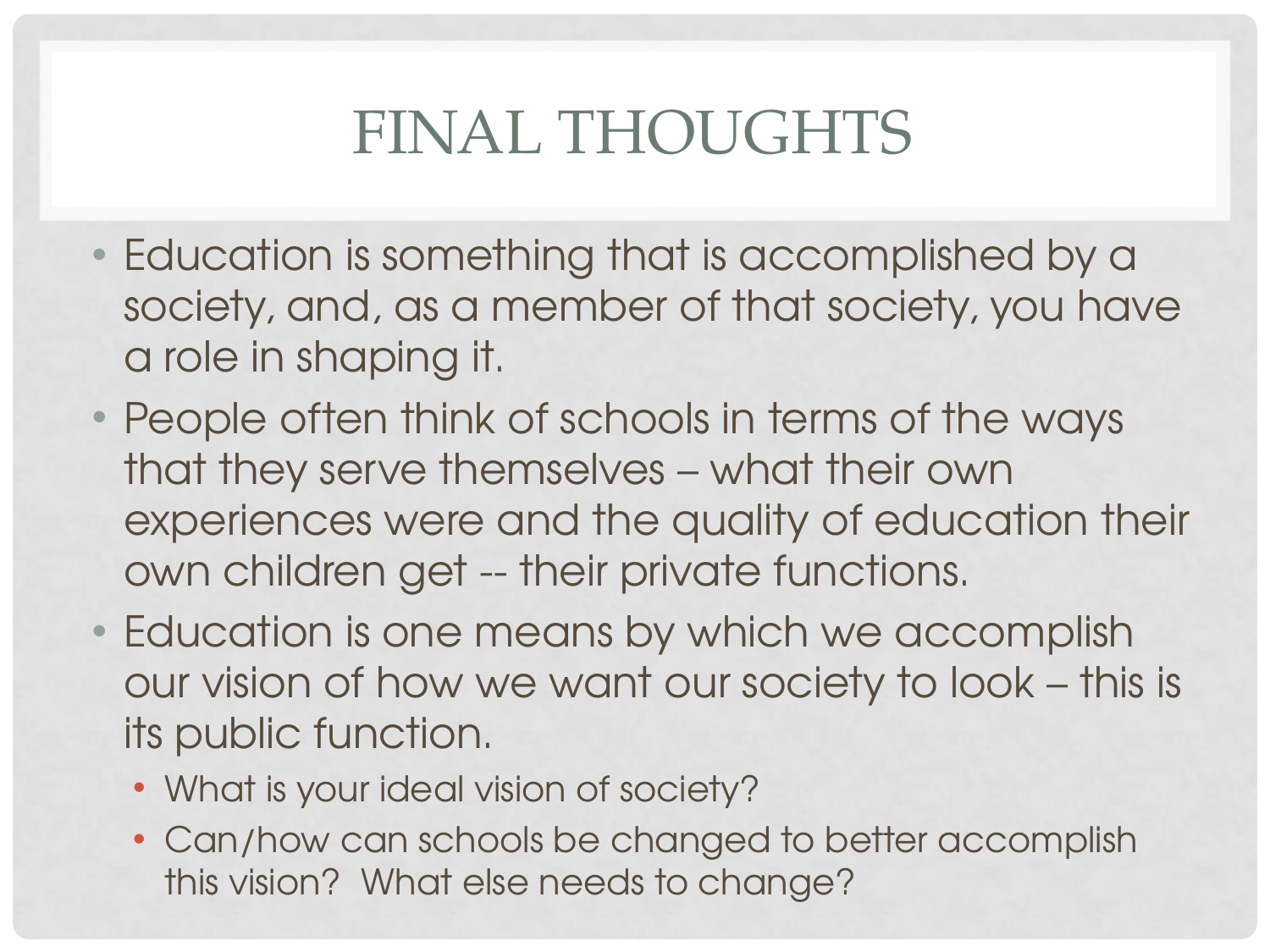

# FINAL THOUGHTS
Education is something that is accomplished by a society, and, as a member of that society, you have a role in shaping it.
People often think of schools in terms of the ways that they serve themselves – what their own experiences were and the quality of education their own children get -- their private functions.
Education is one means by which we accomplish our vision of how we want our society to look – this is its public function.
What is your ideal vision of society?
Can/how can schools be changed to better accomplish this vision?  What else needs to change?